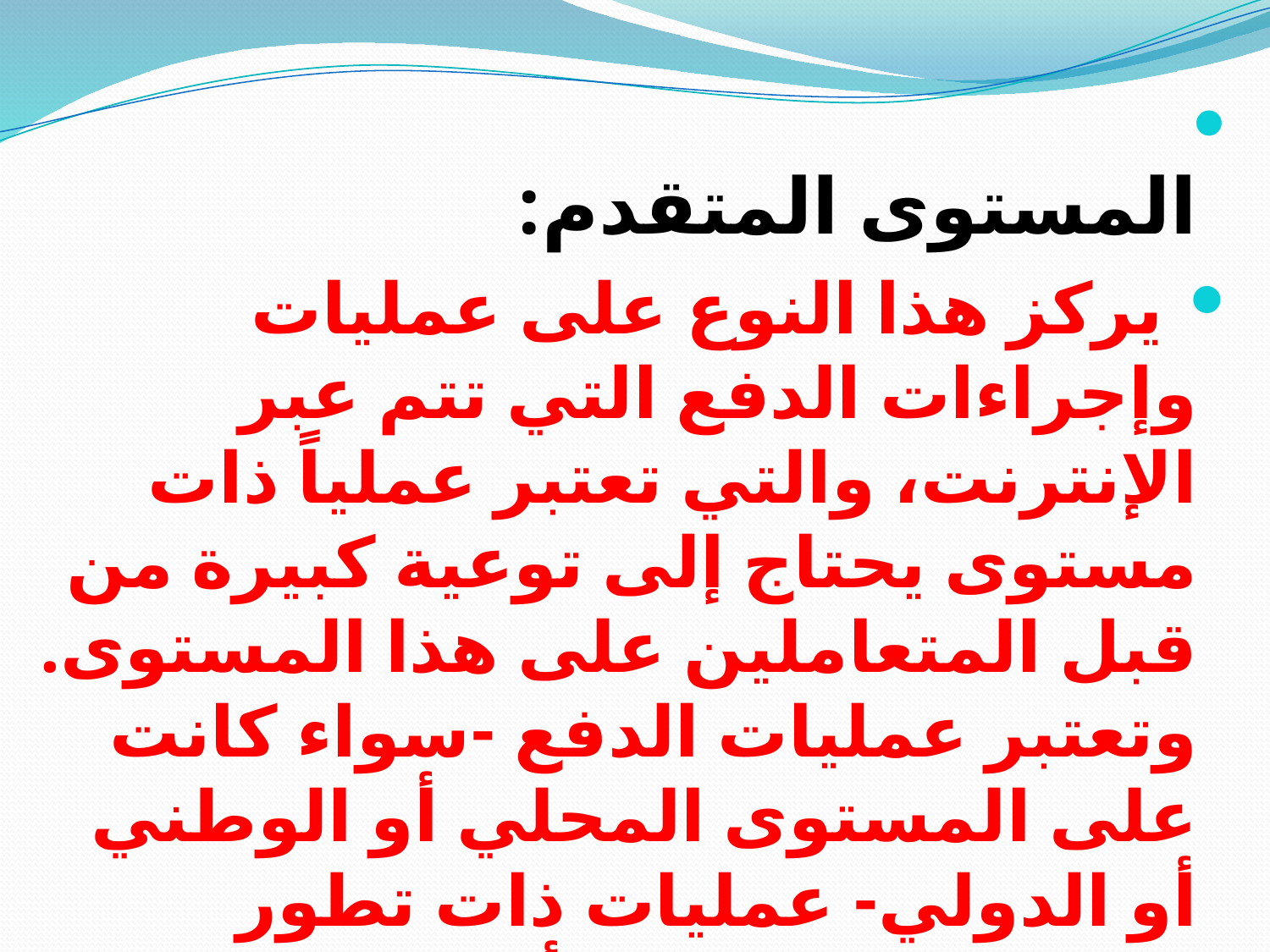

المستوى المتقدم:
  يركز هذا النوع على عمليات وإجراءات الدفع التي تتم عبر الإنترنت، والتي تعتبر عملياً ذات مستوى يحتاج إلى توعية كبيرة من قبل المتعاملين على هذا المستوى. وتعتبر عمليات الدفع -سواء كانت على المستوى المحلي أو الوطني أو الدولي- عمليات ذات تطور متقدم وبحاجة إلى أخذ الحيطة والحذر عند التعامل على هذا المستوى.